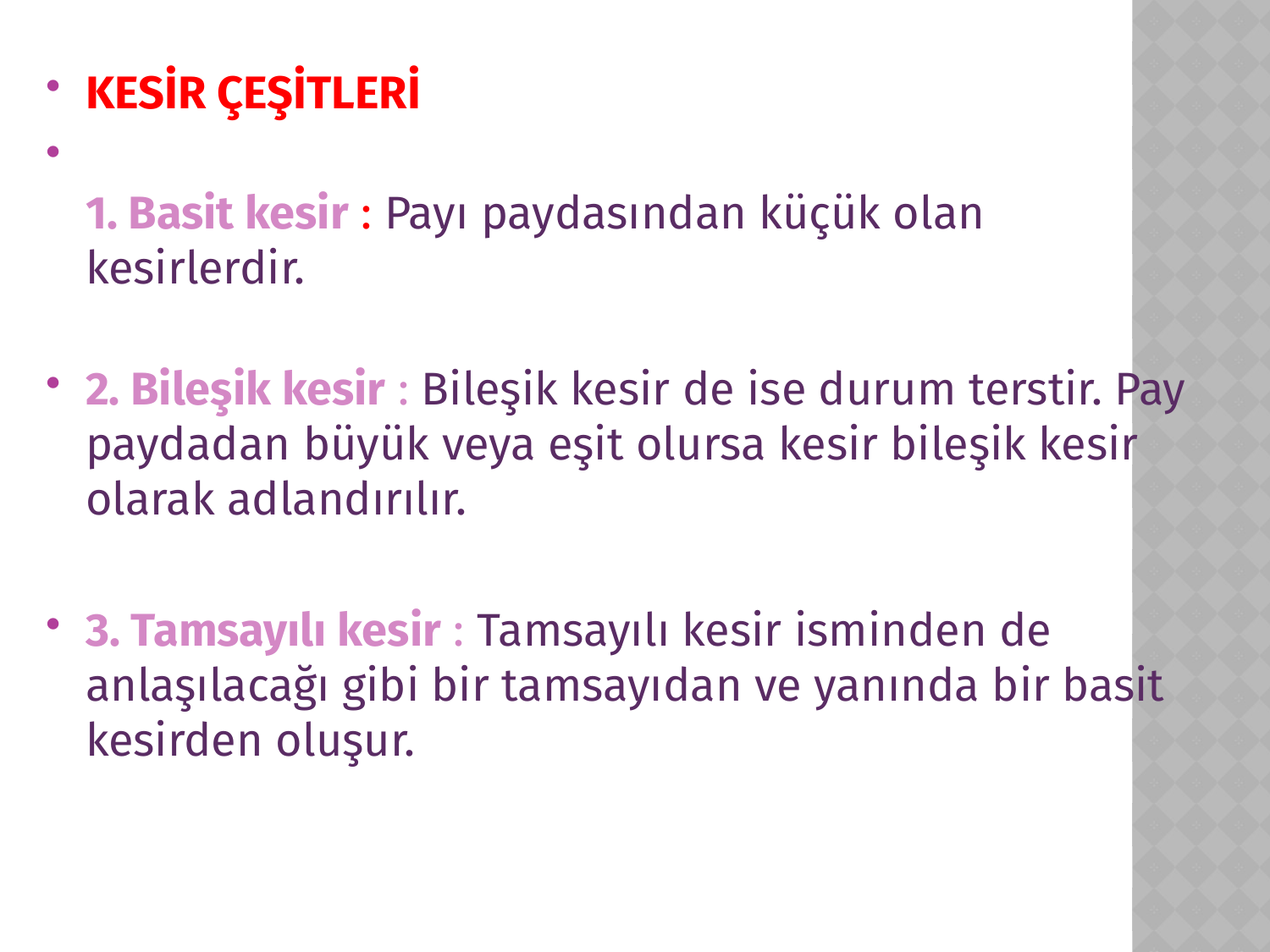

KESİR ÇEŞİTLERİ
1. Basit kesir : Payı paydasından küçük olan kesirlerdir.
2. Bileşik kesir : Bileşik kesir de ise durum terstir. Pay paydadan büyük veya eşit olursa kesir bileşik kesir olarak adlandırılır.

3. Tamsayılı kesir : Tamsayılı kesir isminden de anlaşılacağı gibi bir tamsayıdan ve yanında bir basit kesirden oluşur.